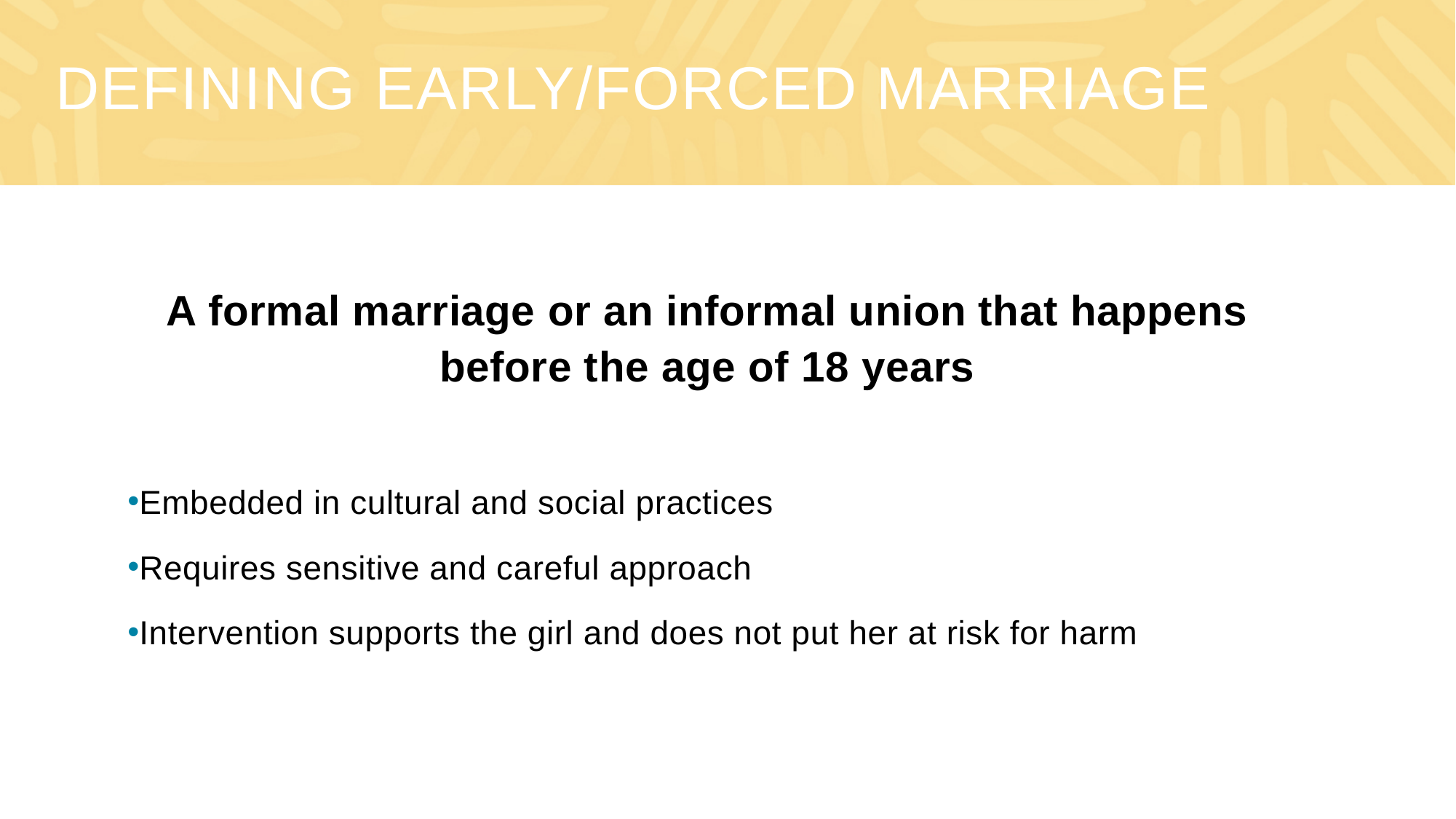

# Defining early/Forced marriage
A formal marriage or an informal union that happens before the age of 18 years

Embedded in cultural and social practices
Requires sensitive and careful approach
Intervention supports the girl and does not put her at risk for harm